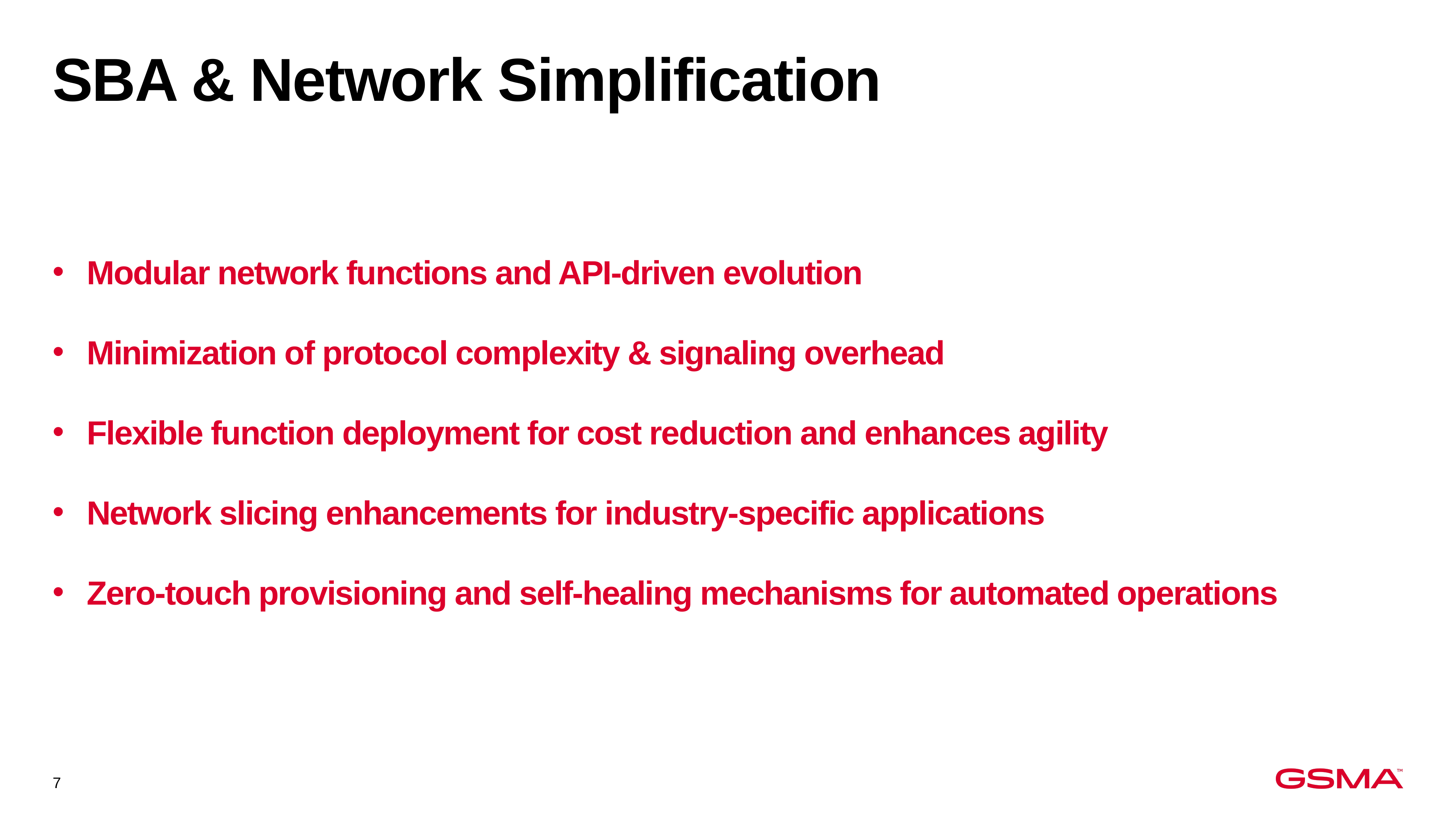

# SBA & Network Simplification
Modular network functions and API-driven evolution
Minimization of protocol complexity & signaling overhead
Flexible function deployment for cost reduction and enhances agility
Network slicing enhancements for industry-specific applications
Zero-touch provisioning and self-healing mechanisms for automated operations
7